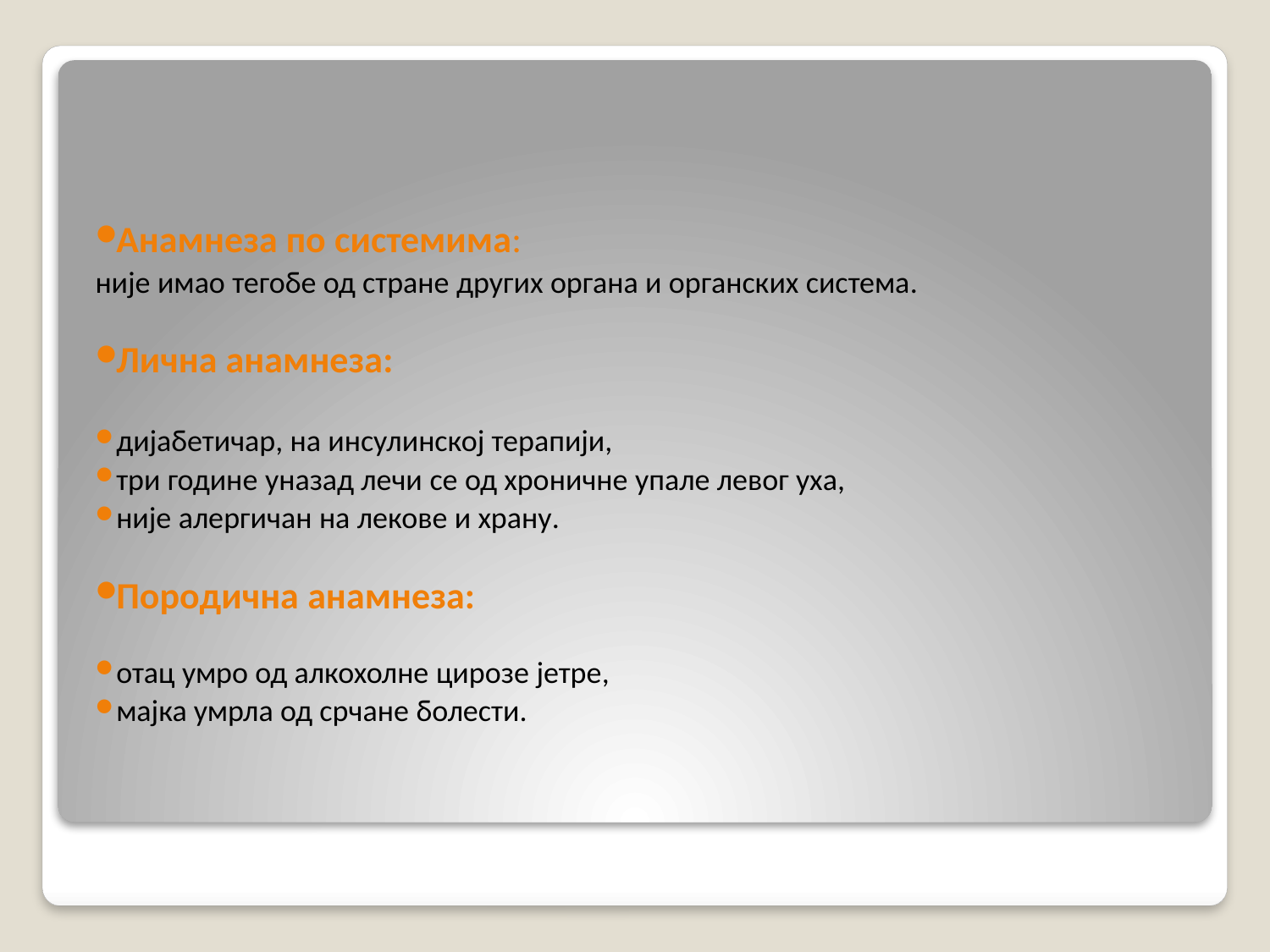

Анамнеза по системима:
није имао тегобе од стране других органа и органских система.

Лична анамнеза:

дијабетичар, на инсулинској терапији,
три године уназад лечи се од хроничне упале левог уха,
није алергичан на лекове и храну.

Породична анамнеза:

отац умро од алкохолне цирозе јетре,
мајка умрла од срчане болести.